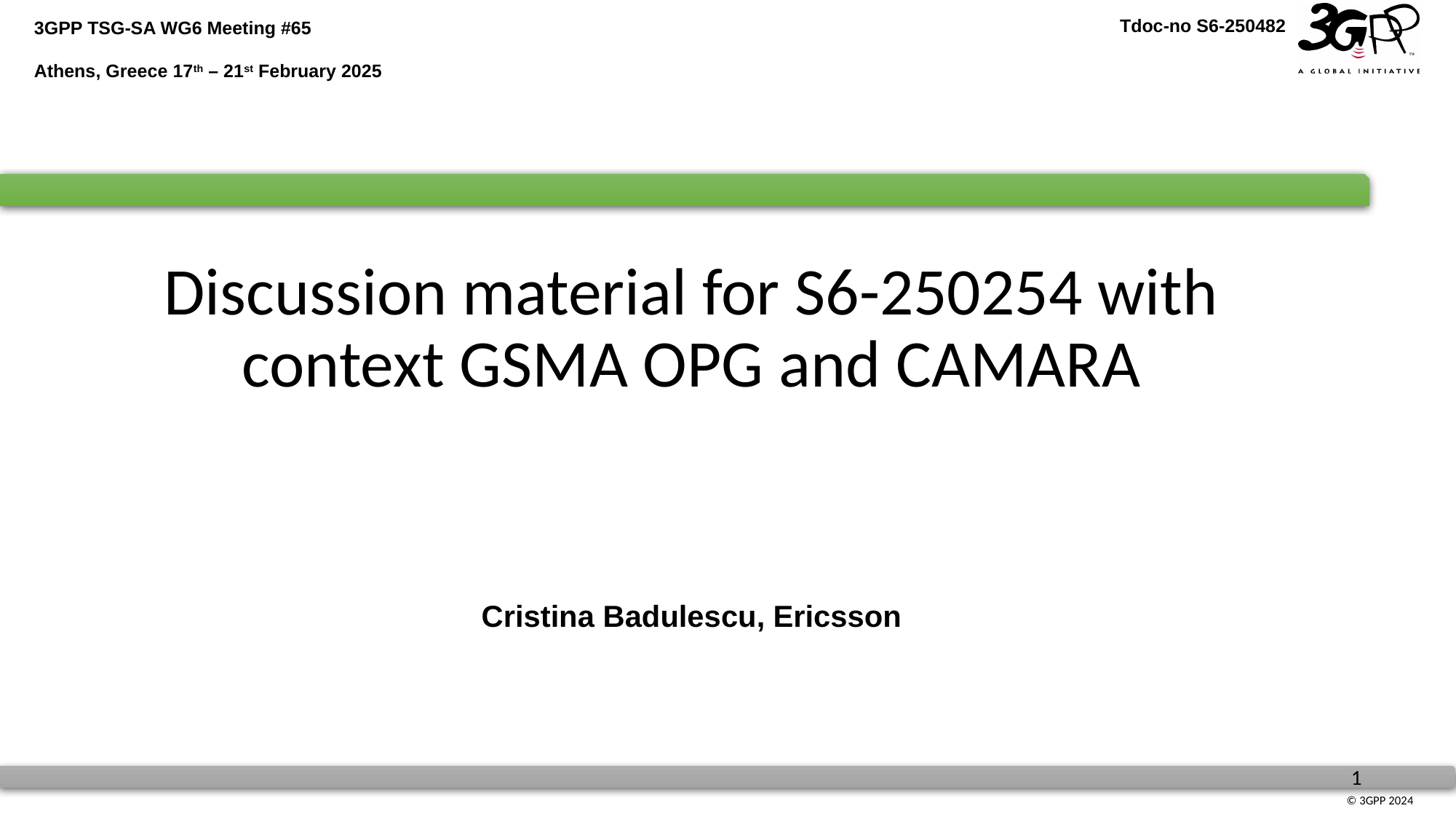

Discussion material for S6-250254 with context GSMA OPG and CAMARA

Cristina Badulescu, Ericsson